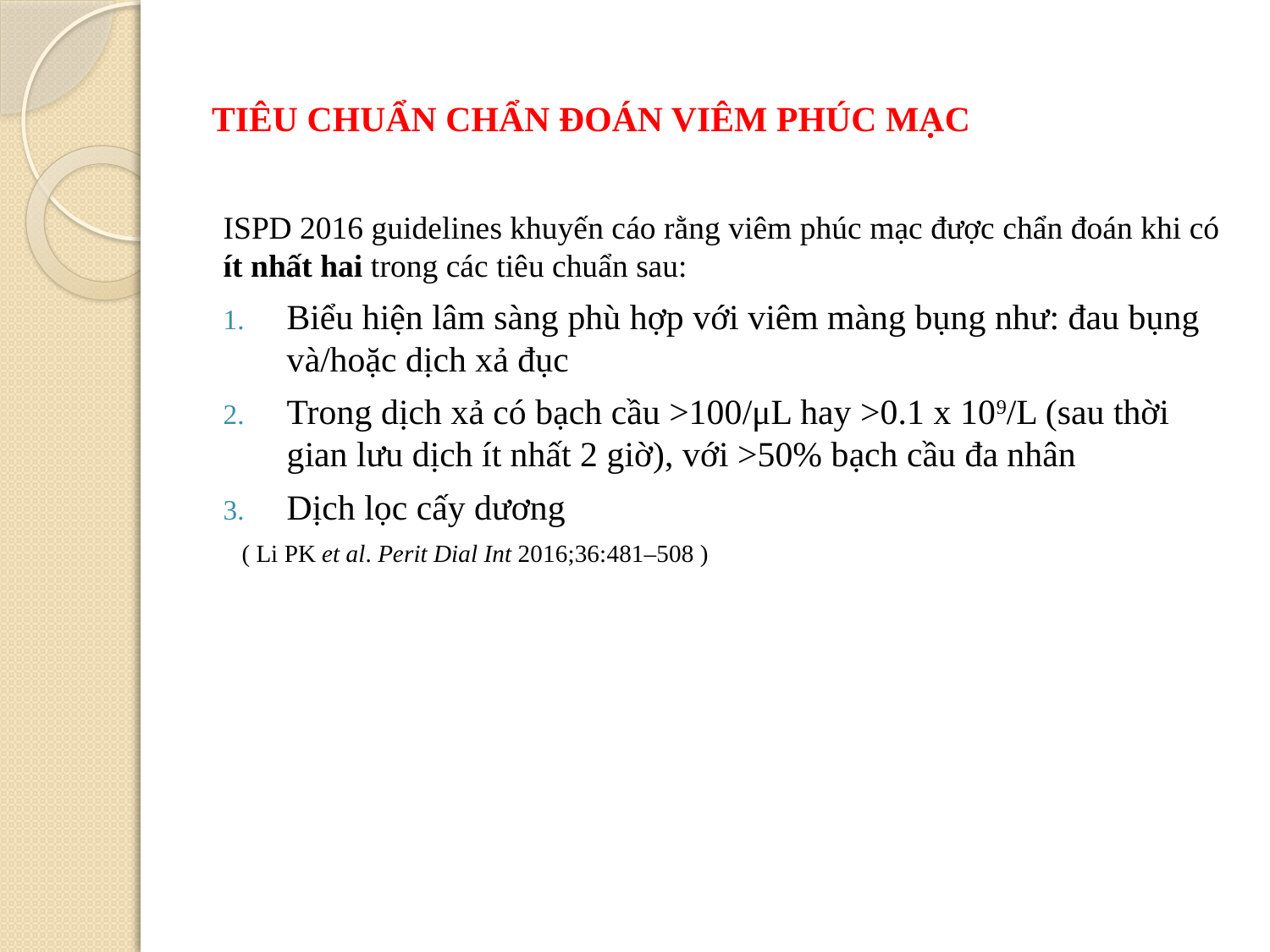

# TIÊU CHUẨN CHẨN ĐOÁN VIÊM PHÚC MẠC
ISPD 2016 guidelines khuyến cáo rằng viêm phúc mạc được chẩn đoán khi có ít nhất hai trong các tiêu chuẩn sau:
Biểu hiện lâm sàng phù hợp với viêm màng bụng như: đau bụng và/hoặc dịch xả đục
Trong dịch xả có bạch cầu >100/μL hay >0.1 x 109/L (sau thời gian lưu dịch ít nhất 2 giờ), với >50% bạch cầu đa nhân
Dịch lọc cấy dương
   ( Li PK et al. Perit Dial Int 2016;36:481–508 )